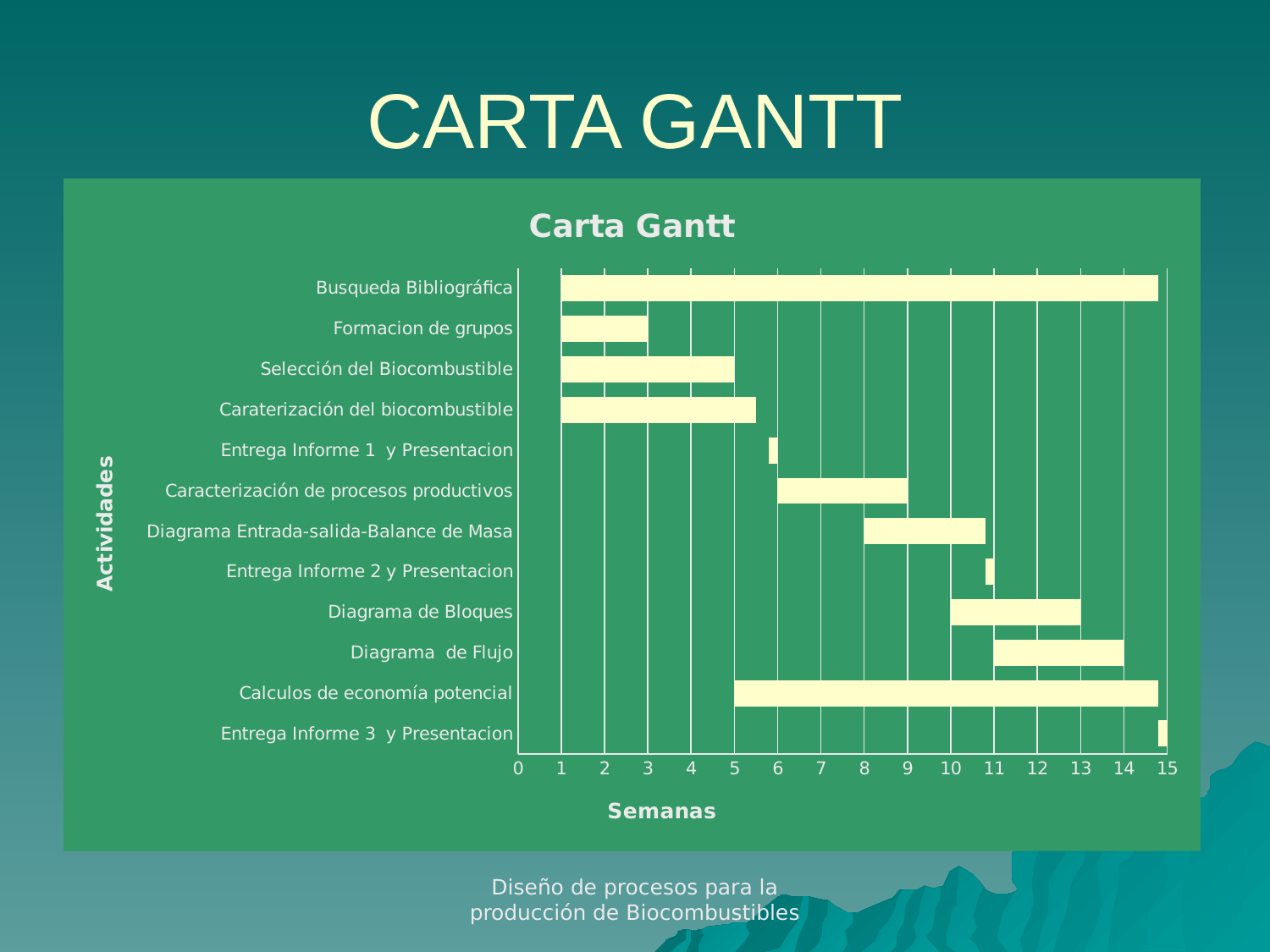

# CARTA GANTT

### Chart: Carta Gantt

| Category | inicio | duracion |
|---|---|---|
| Entrega Informe 3  y Presentacion | 14.8 | 0.2 |
| Calculos de economía potencial | 5.0 | 9.8 |
| Diagrama  de Flujo | 11.0 | 3.0 |
| Diagrama de Bloques | 10.0 | 3.0 |
| Entrega Informe 2 y Presentacion | 10.8 | 0.2 |
| Diagrama Entrada-salida-Balance de Masa | 8.0 | 2.8 |
| Caracterización de procesos productivos | 6.0 | 3.0 |
| Entrega Informe 1  y Presentacion | 5.8 | 0.2 |
| Caraterización del biocombustible | 1.0 | 4.5 |
| Selección del Biocombustible | 1.0 | 4.0 |
| Formacion de grupos | 1.0 | 2.0 |
| Busqueda Bibliográfica | 1.0 | 13.8 |
Diseño de procesos para la producción de Biocombustibles